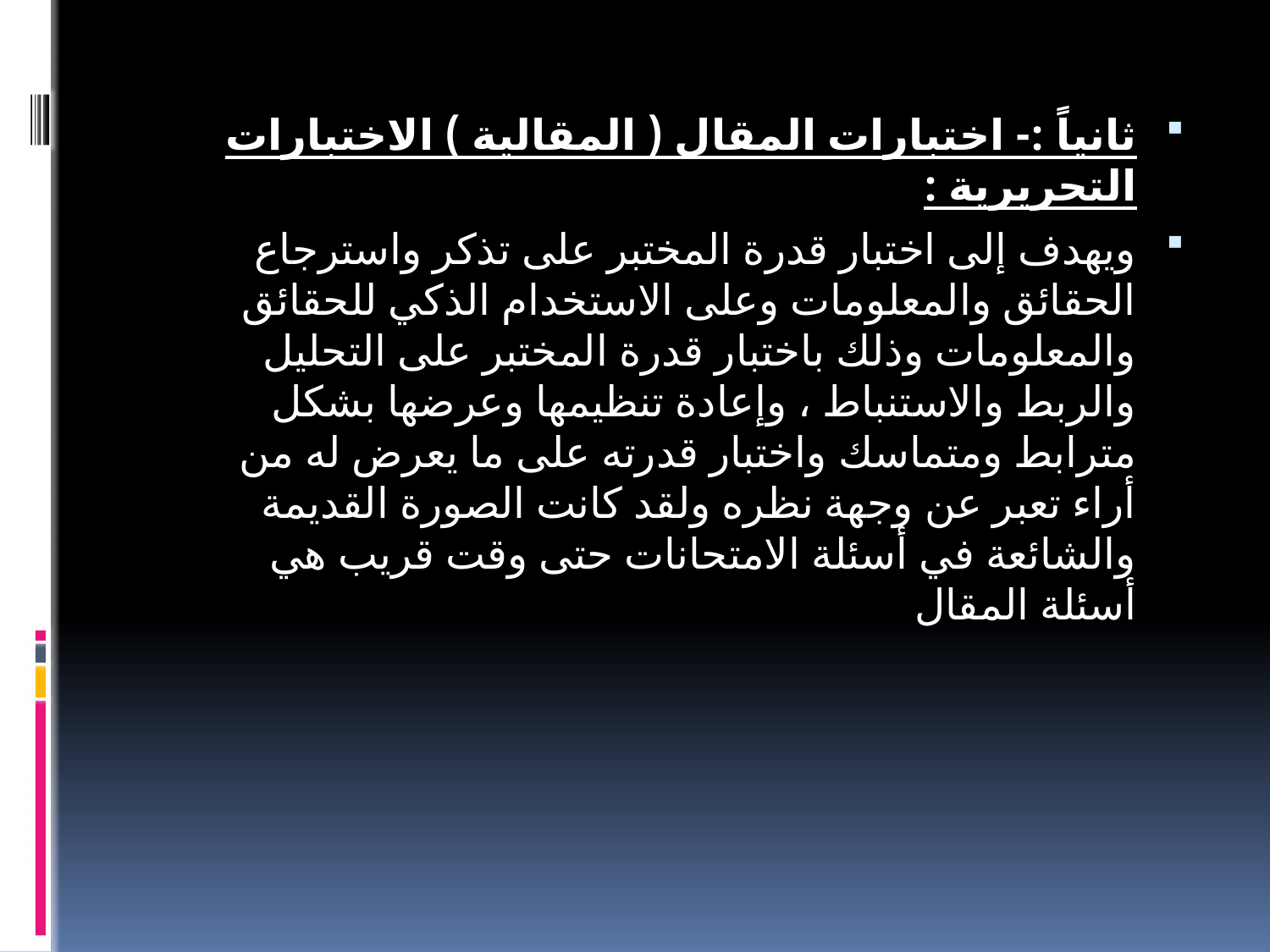

ثانياً :- اختبارات المقال ( المقالية ) الاختبارات التحريرية :
ويهدف إلى اختبار قدرة المختبر على تذكر واسترجاع الحقائق والمعلومات وعلى الاستخدام الذكي للحقائق والمعلومات وذلك باختبار قدرة المختبر على التحليل والربط والاستنباط ، وإعادة تنظيمها وعرضها بشكل مترابط ومتماسك واختبار قدرته على ما يعرض له من أراء تعبر عن وجهة نظره ولقد كانت الصورة القديمة والشائعة في أسئلة الامتحانات حتى وقت قريب هي أسئلة المقال